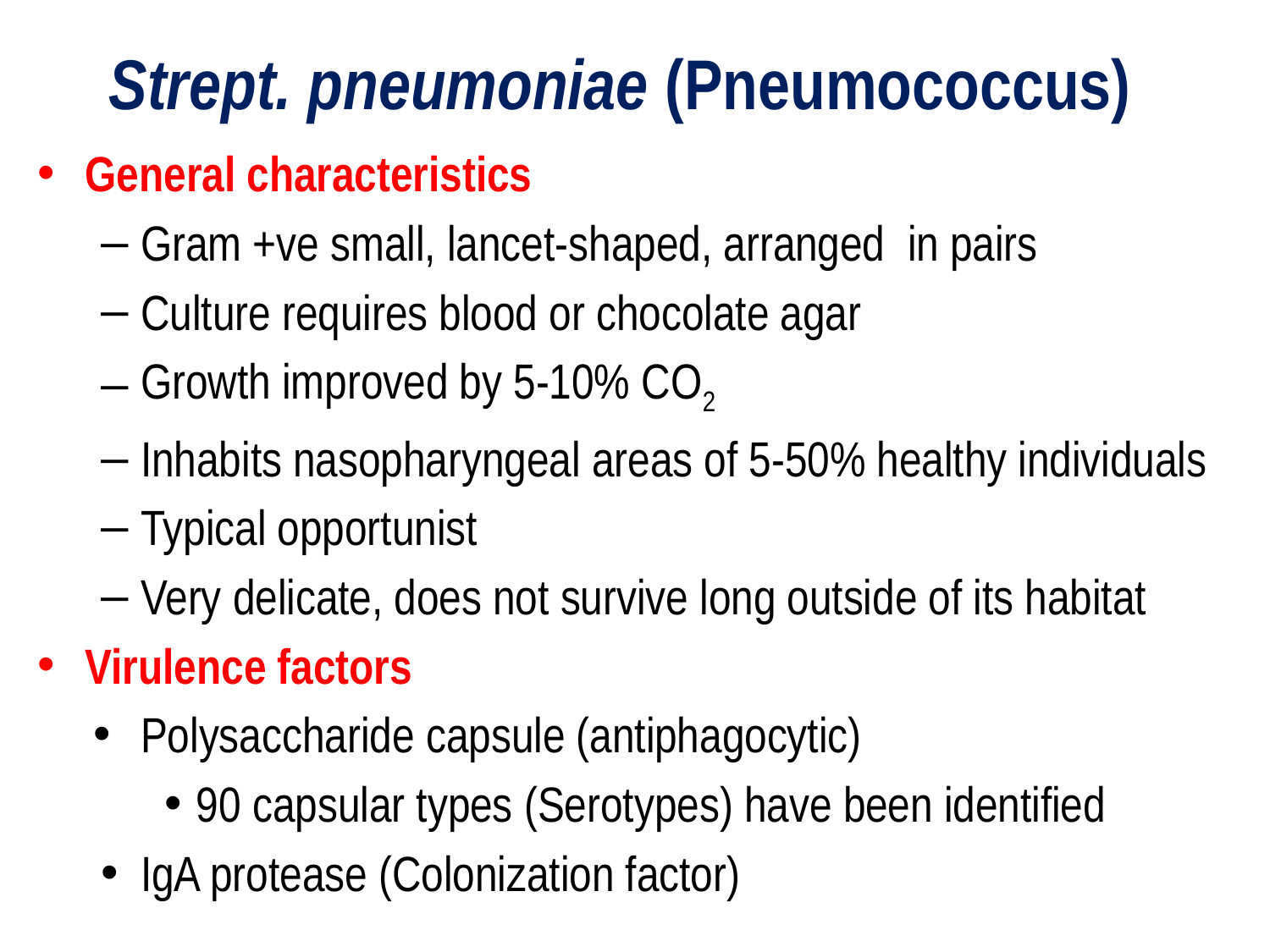

# Strept. pneumoniae (Pneumococcus)
General characteristics
Gram +ve small, lancet-shaped, arranged  in pairs
Culture requires blood or chocolate agar
Growth improved by 5-10% CO2
Inhabits nasopharyngeal areas of 5-50% healthy individuals
Typical opportunist
Very delicate, does not survive long outside of its habitat
Virulence factors
Polysaccharide capsule (antiphagocytic)
90 capsular types (Serotypes) have been identified
IgA protease (Colonization factor)